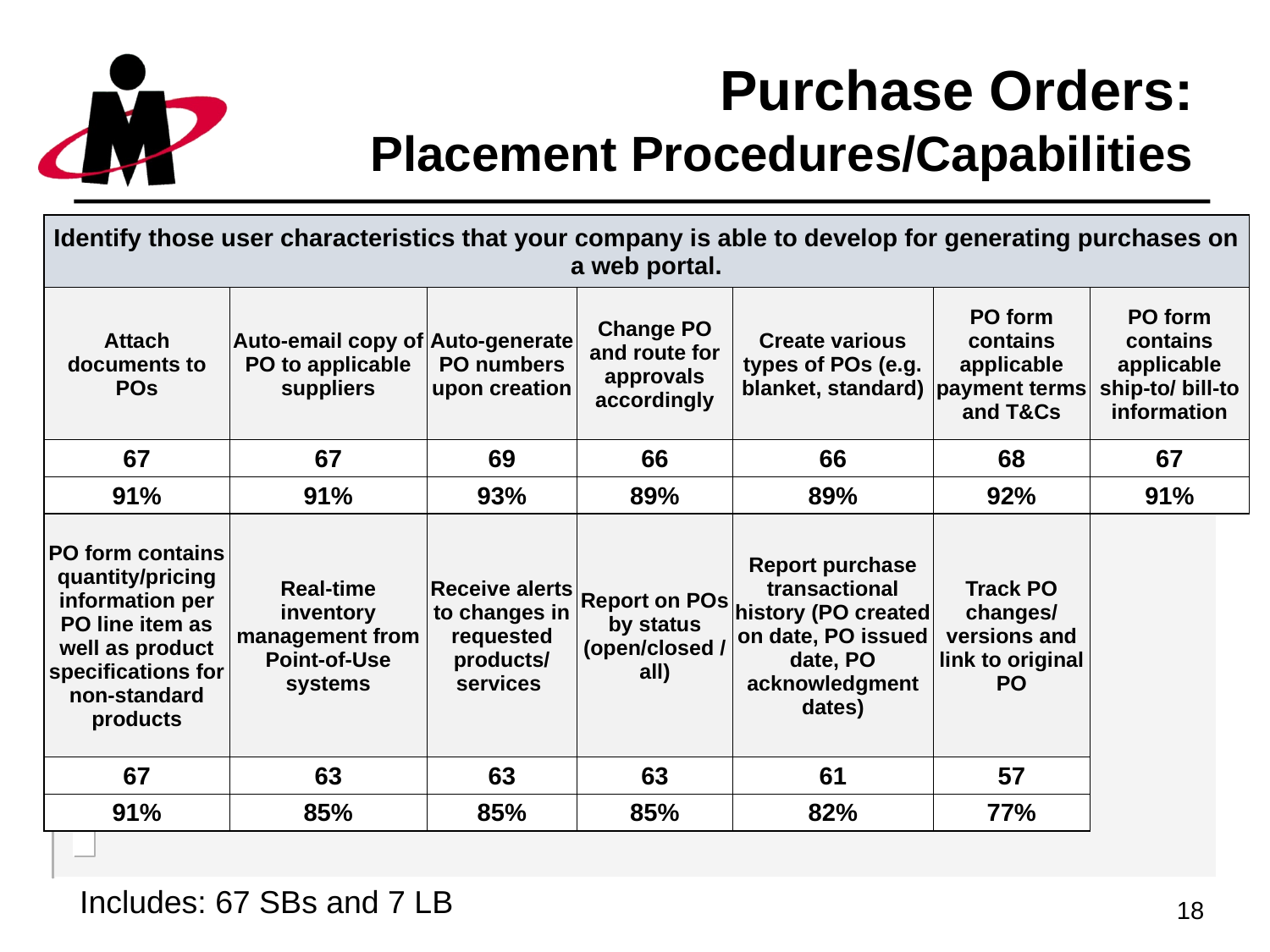

# Purchase Orders: Placement Procedures/Capabilities
| Identify those user characteristics that your company is able to develop for generating purchases on a web portal. |  |  |  |  |  |  |
| --- | --- | --- | --- | --- | --- | --- |
| Attach documents to POs | Auto-email copy of PO to applicable suppliers | Auto-generate PO numbers upon creation | Change PO and route for approvals accordingly | Create various types of POs (e.g. blanket, standard) | PO form contains applicable payment terms and T&Cs | PO form contains applicable ship-to/ bill-to information |
| 67 | 67 | 69 | 66 | 66 | 68 | 67 |
| 91% | 91% | 93% | 89% | 89% | 92% | 91% |
| PO form contains quantity/pricing information per PO line item as well as product specifications for non-standard products | Real-time inventory management from Point-of-Use systems | Receive alerts to changes in requested products/ services | Report on POs by status (open/closed /all) | Report purchase transactional history (PO created on date, PO issued date, PO acknowledgment dates) | Track PO changes/ versions and link to original PO |  |
| 67 | 63 | 63 | 63 | 61 | 57 |  |
| 91% | 85% | 85% | 85% | 82% | 77% |  |
Includes: 67 SBs and 7 LB
18